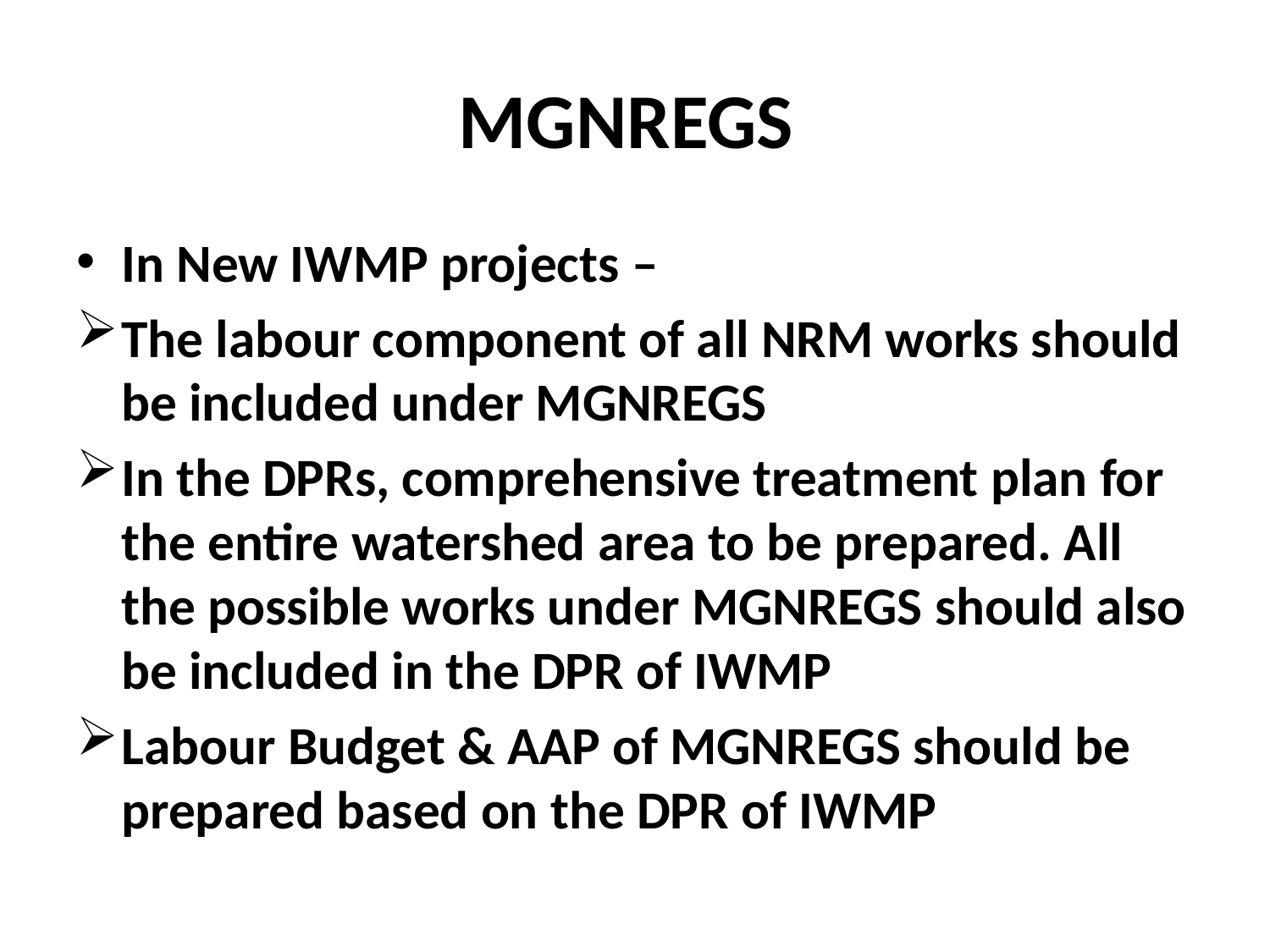

# MGNREGS
In New IWMP projects –
The labour component of all NRM works should be included under MGNREGS
In the DPRs, comprehensive treatment plan for the entire watershed area to be prepared. All the possible works under MGNREGS should also be included in the DPR of IWMP
Labour Budget & AAP of MGNREGS should be prepared based on the DPR of IWMP